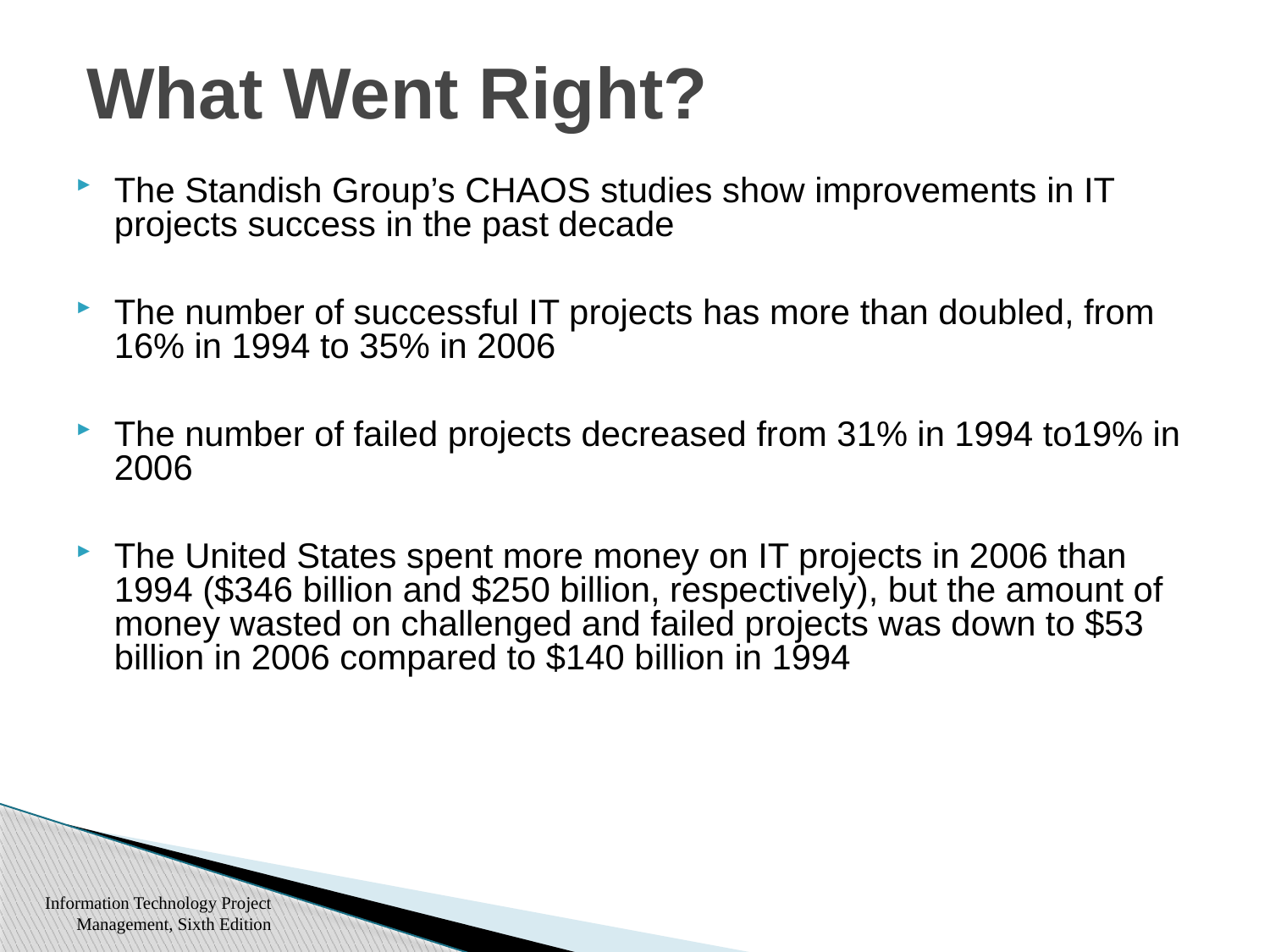

What Went Right?
The Standish Group’s CHAOS studies show improvements in IT projects success in the past decade

The number of successful IT projects has more than doubled, from 16% in 1994 to 35% in 2006

The number of failed projects decreased from 31% in 1994 to19% in 2006

The United States spent more money on IT projects in 2006 than 1994 ($346 billion and $250 billion, respectively), but the amount of money wasted on challenged and failed projects was down to $53 billion in 2006 compared to $140 billion in 1994

Information Technology Project Management, Sixth Edition